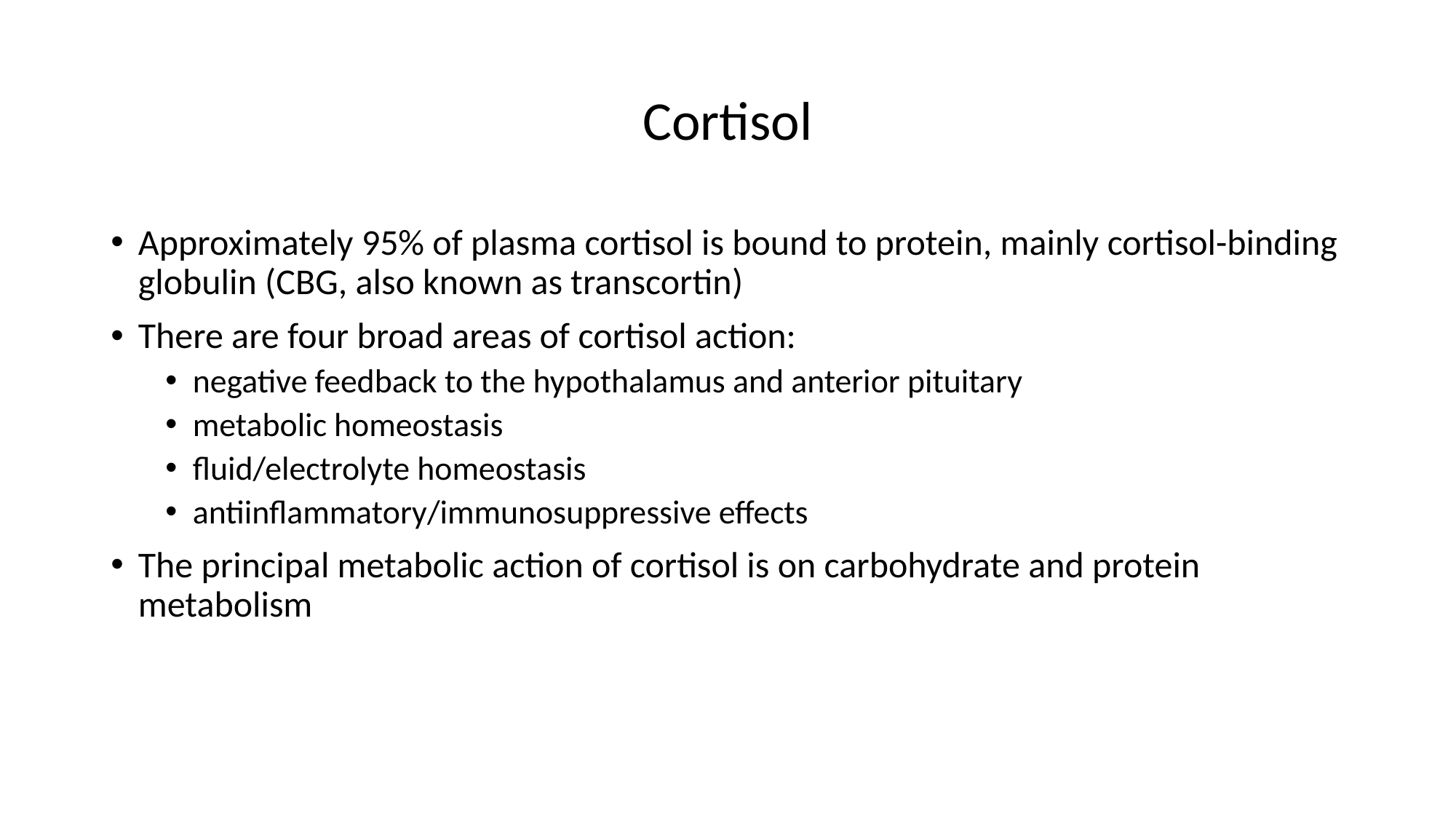

# Cortisol
Approximately 95% of plasma cortisol is bound to protein, mainly cortisol-binding globulin (CBG, also known as transcortin)
There are four broad areas of cortisol action:
negative feedback to the hypothalamus and anterior pituitary
metabolic homeostasis
fluid/electrolyte homeostasis
antiinflammatory/immunosuppressive effects
The principal metabolic action of cortisol is on carbohydrate and protein metabolism